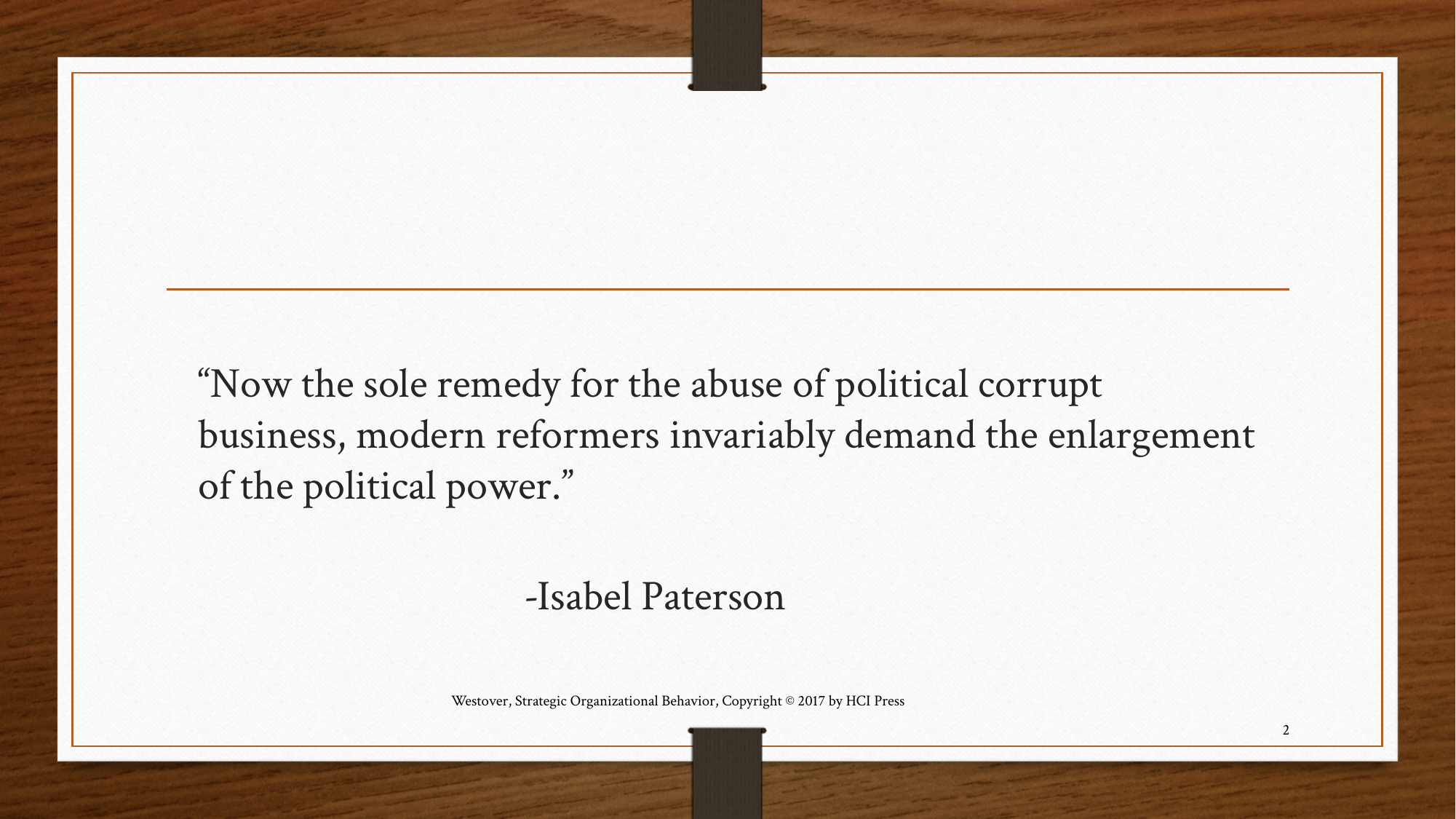

“Now the sole remedy for the abuse of political corrupt business, modern reformers invariably demand the enlargement of the political power.”
												-Isabel Paterson
Westover, Strategic Organizational Behavior, Copyright © 2017 by HCI Press

2